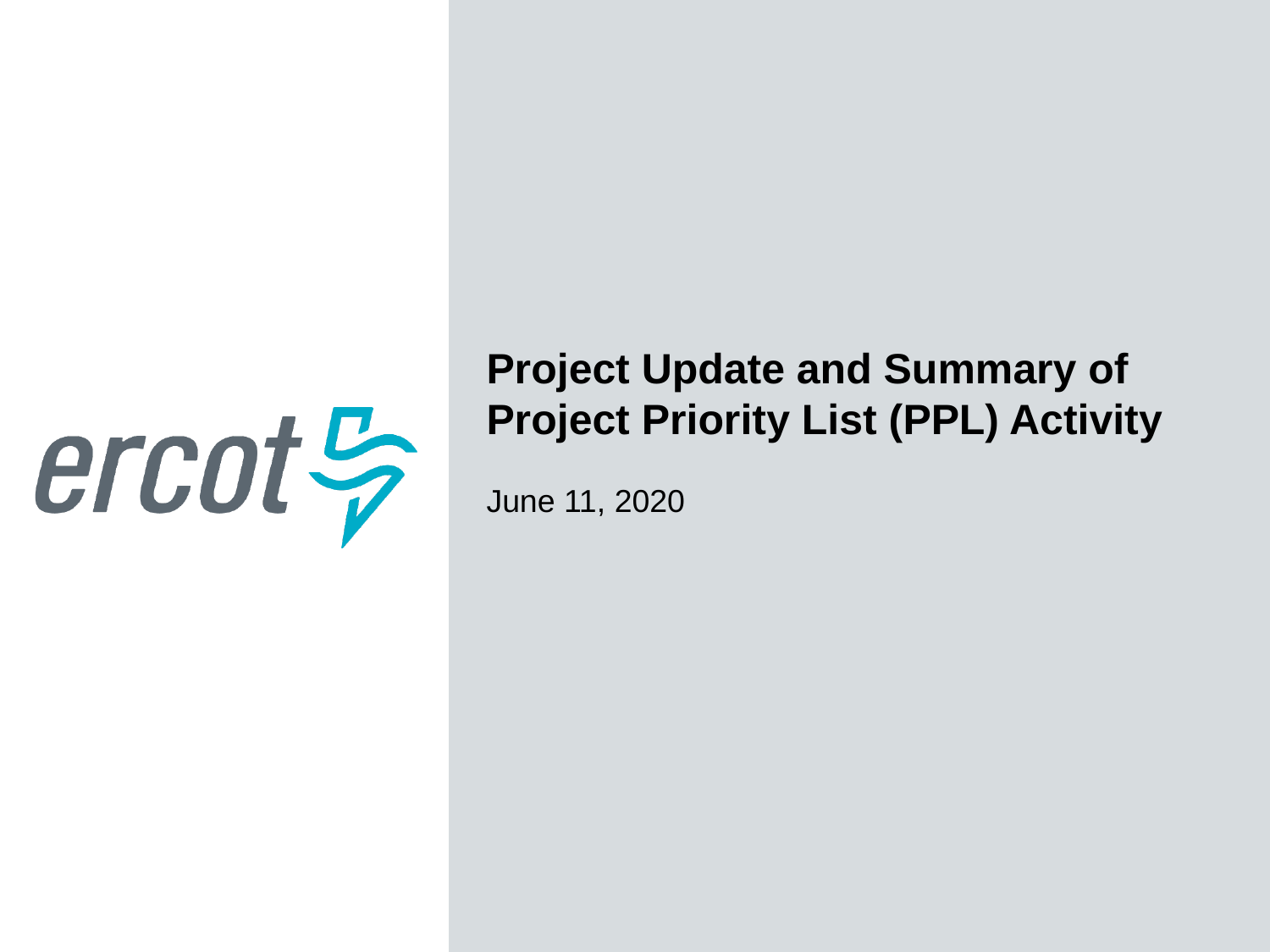

Project Update and Summary of
Project Priority List (PPL) Activity

June 11, 2020